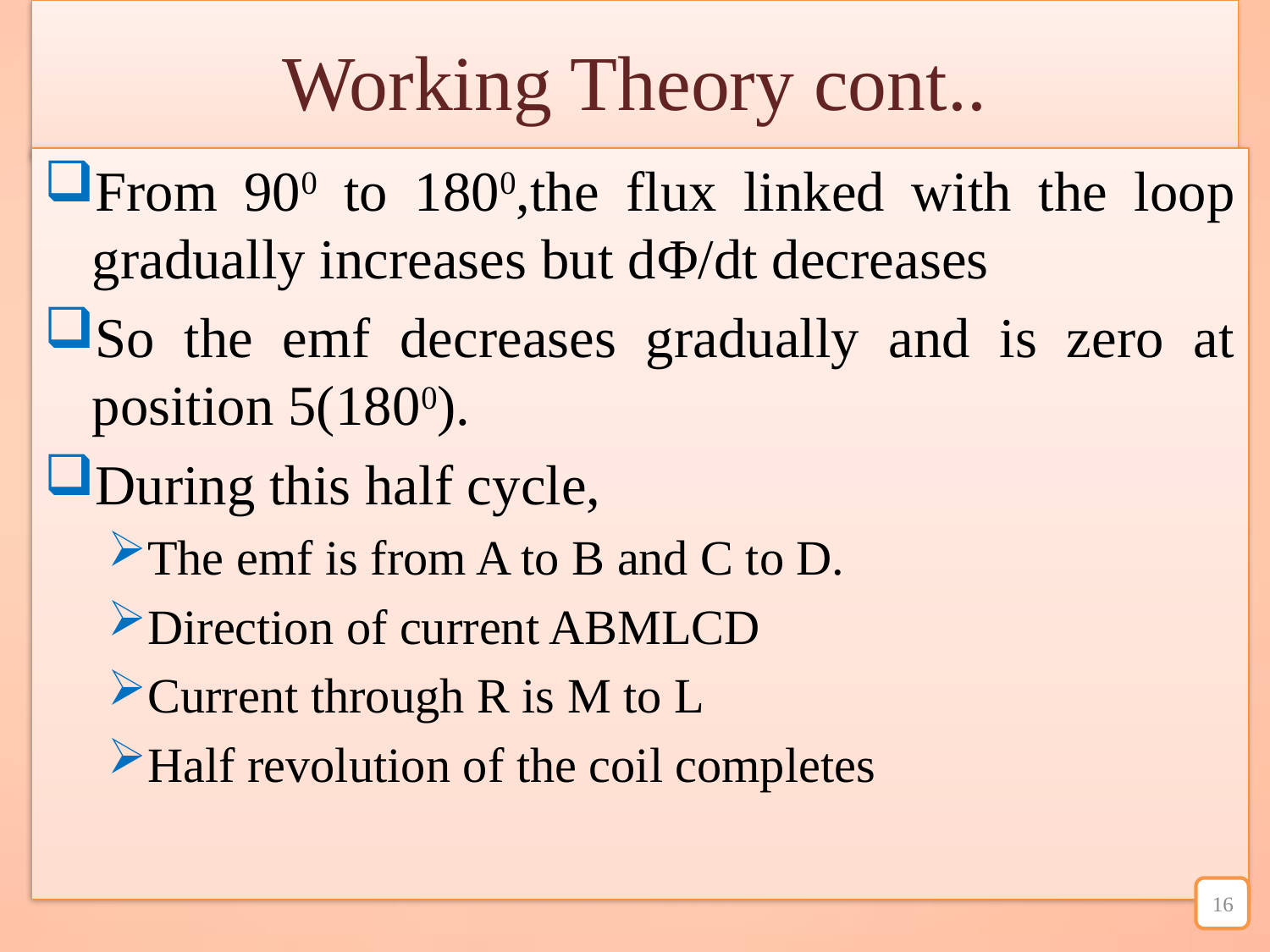

# Working Theory cont..
From 900 to 1800,the flux linked with the loop gradually increases but dΦ/dt decreases
So the emf decreases gradually and is zero at position 5(1800).
During this half cycle,
The emf is from A to B and C to D.
Direction of current ABMLCD
Current through R is M to L
Half revolution of the coil completes
16